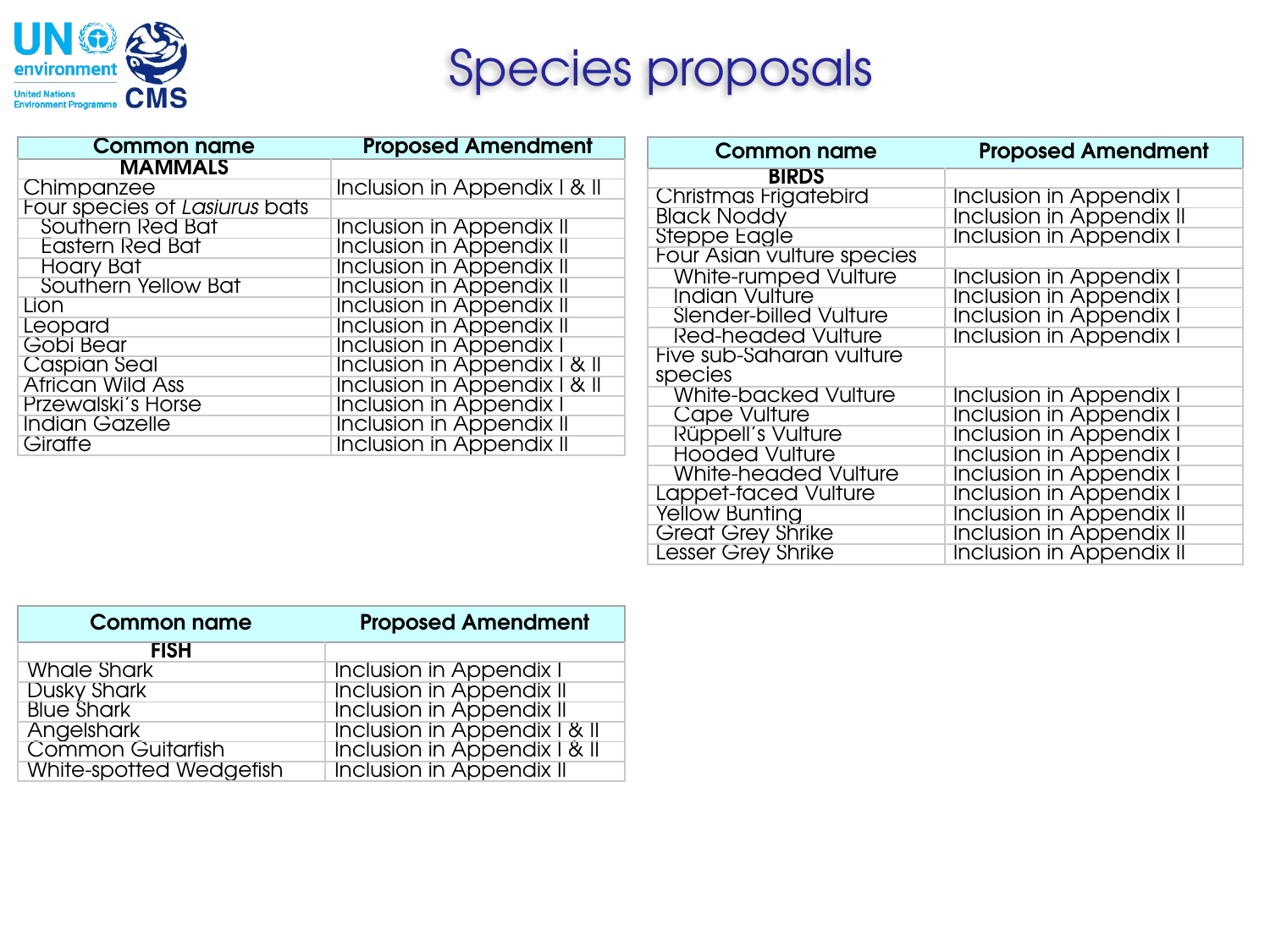

Species proposals
| Common name | Proposed Amendment |
| --- | --- |
| MAMMALS |  |
| Chimpanzee | Inclusion in Appendix I & II |
| Four species of Lasiurus bats |  |
| Southern Red Bat | Inclusion in Appendix II |
| Eastern Red Bat | Inclusion in Appendix II |
| Hoary Bat | Inclusion in Appendix II |
| Southern Yellow Bat | Inclusion in Appendix II |
| Lion | Inclusion in Appendix II |
| Leopard | Inclusion in Appendix II |
| Gobi Bear | Inclusion in Appendix I |
| Caspian Seal | Inclusion in Appendix I & II |
| African Wild Ass | Inclusion in Appendix I & II |
| Przewalski’s Horse | Inclusion in Appendix I |
| Indian Gazelle | Inclusion in Appendix II |
| Giraffe | Inclusion in Appendix II |
| Common name | Proposed Amendment |
| --- | --- |
| BIRDS |  |
| Christmas Frigatebird | Inclusion in Appendix I |
| Black Noddy | Inclusion in Appendix II |
| Steppe Eagle | Inclusion in Appendix I |
| Four Asian vulture species |  |
| White-rumped Vulture | Inclusion in Appendix I |
| Indian Vulture | Inclusion in Appendix I |
| Slender-billed Vulture | Inclusion in Appendix I |
| Red-headed Vulture | Inclusion in Appendix I |
| Five sub-Saharan vulture species |  |
| White-backed Vulture | Inclusion in Appendix I |
| Cape Vulture | Inclusion in Appendix I |
| Rüppell’s Vulture | Inclusion in Appendix I |
| Hooded Vulture | Inclusion in Appendix I |
| White-headed Vulture | Inclusion in Appendix I |
| Lappet-faced Vulture | Inclusion in Appendix I |
| Yellow Bunting | Inclusion in Appendix II |
| Great Grey Shrike | Inclusion in Appendix II |
| Lesser Grey Shrike | Inclusion in Appendix II |
| Common name | Proposed Amendment |
| --- | --- |
| FISH |  |
| Whale Shark | Inclusion in Appendix I |
| Dusky Shark | Inclusion in Appendix II |
| Blue Shark | Inclusion in Appendix II |
| Angelshark | Inclusion in Appendix I & II |
| Common Guitarfish | Inclusion in Appendix I & II |
| White-spotted Wedgefish | Inclusion in Appendix II |